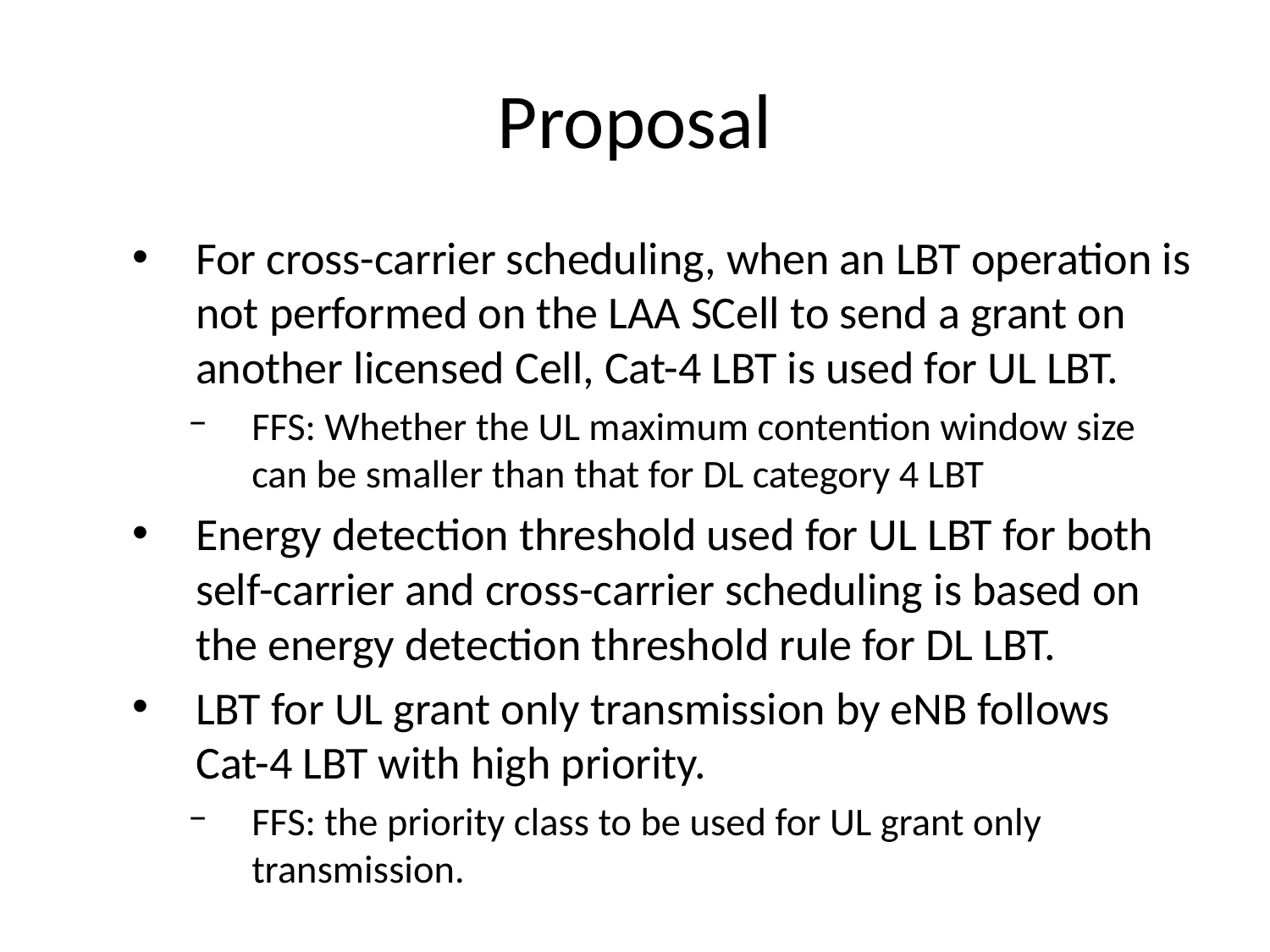

# Proposal
For cross-carrier scheduling, when an LBT operation is not performed on the LAA SCell to send a grant on another licensed Cell, Cat-4 LBT is used for UL LBT.
FFS: Whether the UL maximum contention window size can be smaller than that for DL category 4 LBT
Energy detection threshold used for UL LBT for both self-carrier and cross-carrier scheduling is based on the energy detection threshold rule for DL LBT.
LBT for UL grant only transmission by eNB follows Cat-4 LBT with high priority.
FFS: the priority class to be used for UL grant only transmission.